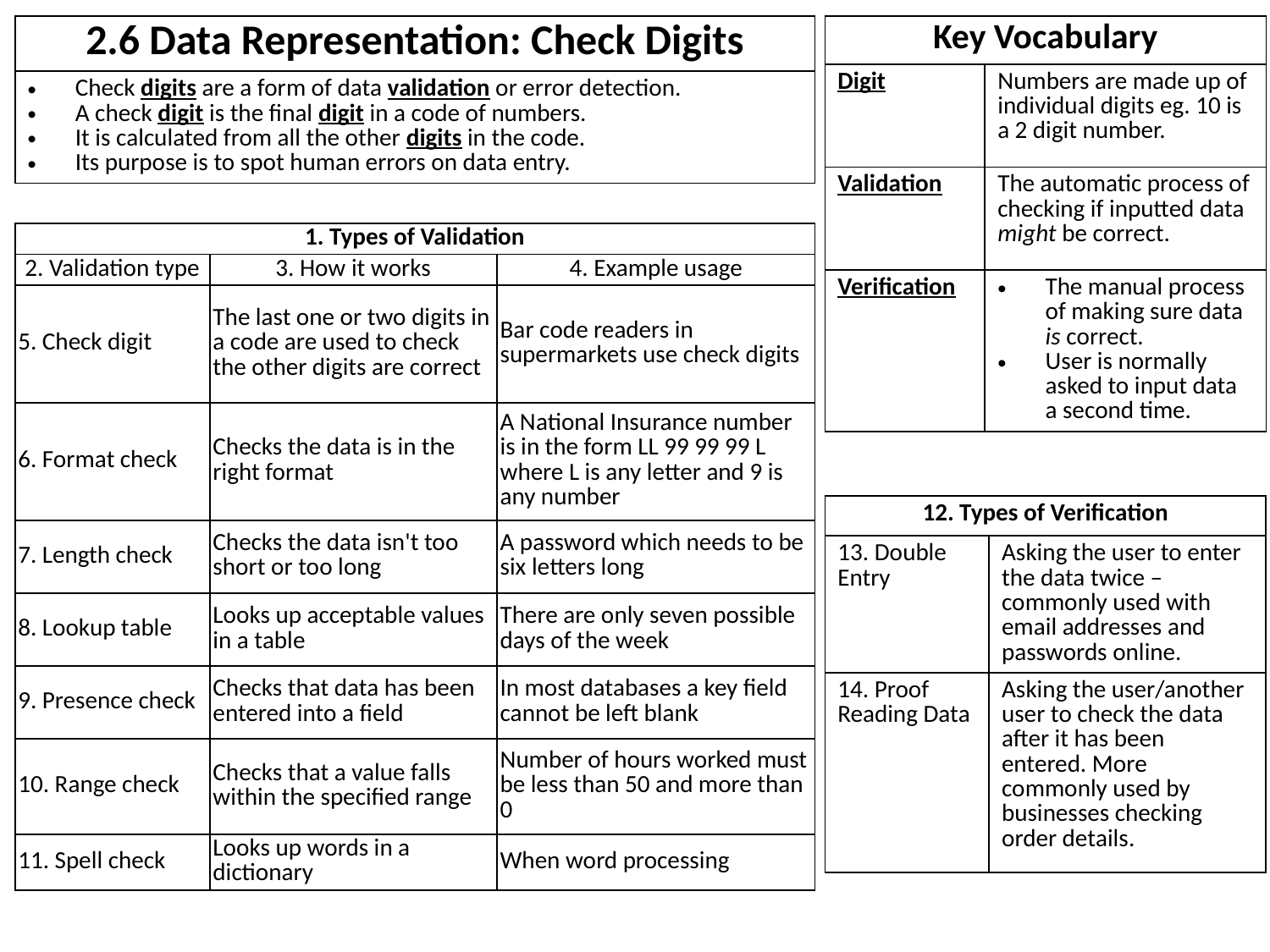

| 2.6 Data Representation: Check Digits |
| --- |
| Check digits are a form of data validation or error detection. A check digit is the final digit in a code of numbers. It is calculated from all the other digits in the code. Its purpose is to spot human errors on data entry. |
| Key Vocabulary |  |
| --- | --- |
| Digit | Numbers are made up of individual digits eg. 10 is a 2 digit number. |
| Validation | The automatic process of checking if inputted data might be correct. |
| Verification | The manual process of making sure data is correct. User is normally asked to input data a second time. |
| 1. Types of Validation |  |  |
| --- | --- | --- |
| 2. Validation type | 3. How it works | 4. Example usage |
| 5. Check digit | The last one or two digits in a code are used to check the other digits are correct | Bar code readers in supermarkets use check digits |
| 6. Format check | Checks the data is in the right format | A National Insurance number is in the form LL 99 99 99 L where L is any letter and 9 is any number |
| 7. Length check | Checks the data isn't too short or too long | A password which needs to be six letters long |
| 8. Lookup table | Looks up acceptable values in a table | There are only seven possible days of the week |
| 9. Presence check | Checks that data has been entered into a field | In most databases a key field cannot be left blank |
| 10. Range check | Checks that a value falls within the specified range | Number of hours worked must be less than 50 and more than 0 |
| 11. Spell check | Looks up words in a dictionary | When word processing |
| 12. Types of Verification |  |
| --- | --- |
| 13. Double Entry | Asking the user to enter the data twice – commonly used with email addresses and passwords online. |
| 14. Proof Reading Data | Asking the user/another user to check the data after it has been entered. More commonly used by businesses checking order details. |